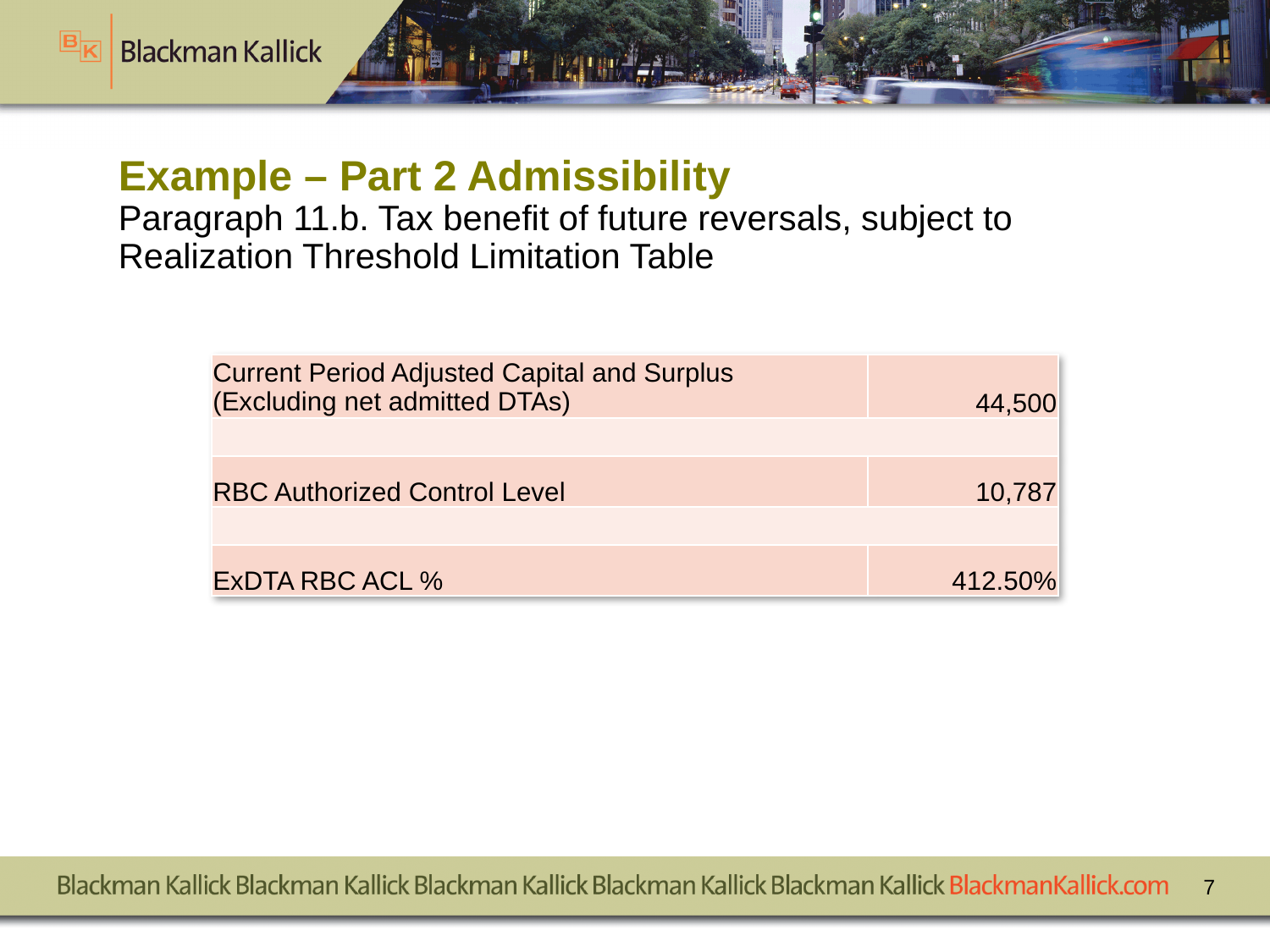

# Example – Part 2 Admissibility Paragraph 11.b. Tax benefit of future reversals, subject to Realization Threshold Limitation Table
| Current Period Adjusted Capital and Surplus (Excluding net admitted DTAs) | 44,500 |
| --- | --- |
|  |  |
| RBC Authorized Control Level | 10,787 |
|  |  |
| ExDTA RBC ACL % | 412.50% |